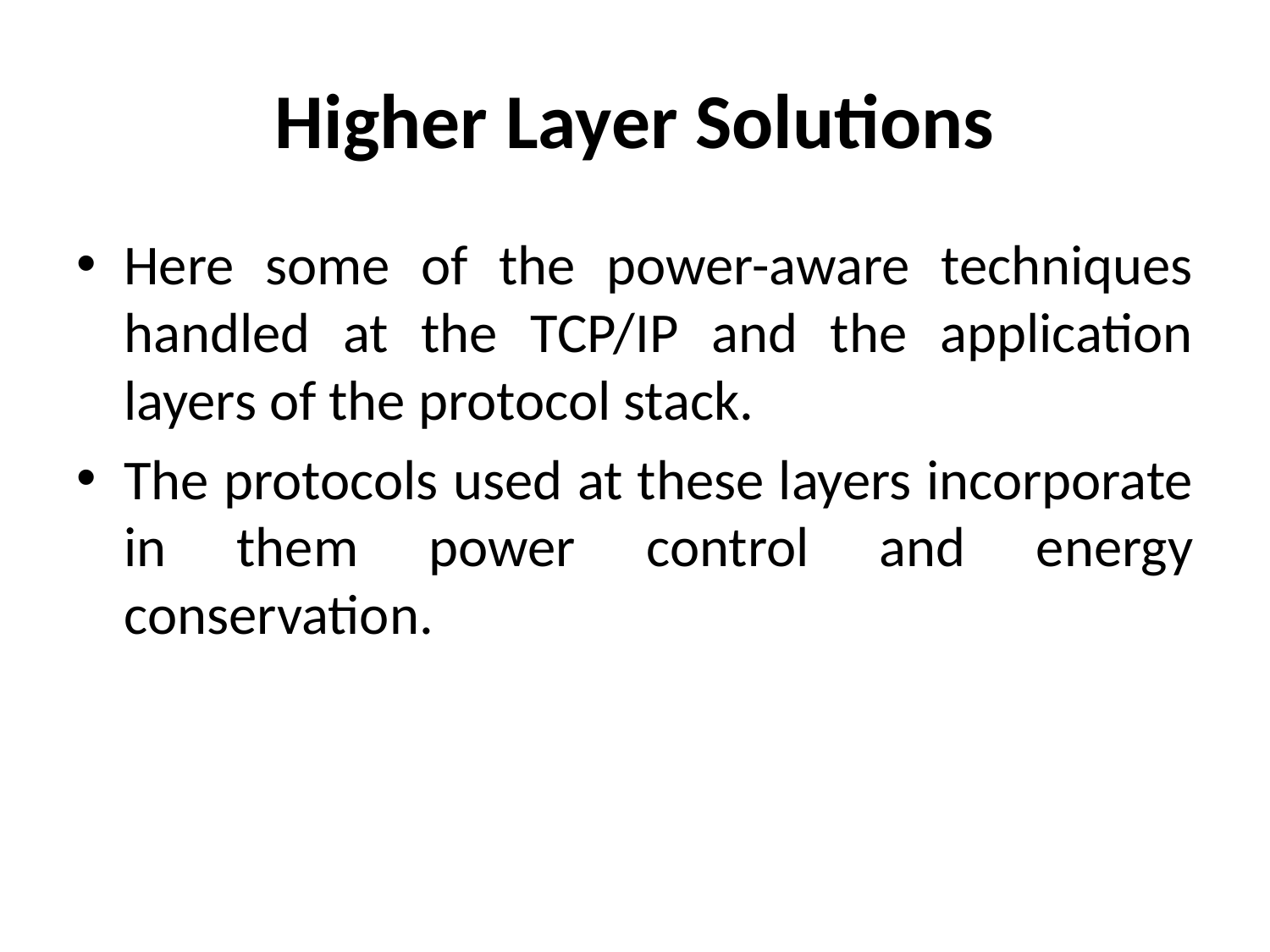

# Higher Layer Solutions
Here some of the power-aware techniques handled at the TCP/IP and the application layers of the protocol stack.
The protocols used at these layers incorporate in them power control and energy conservation.